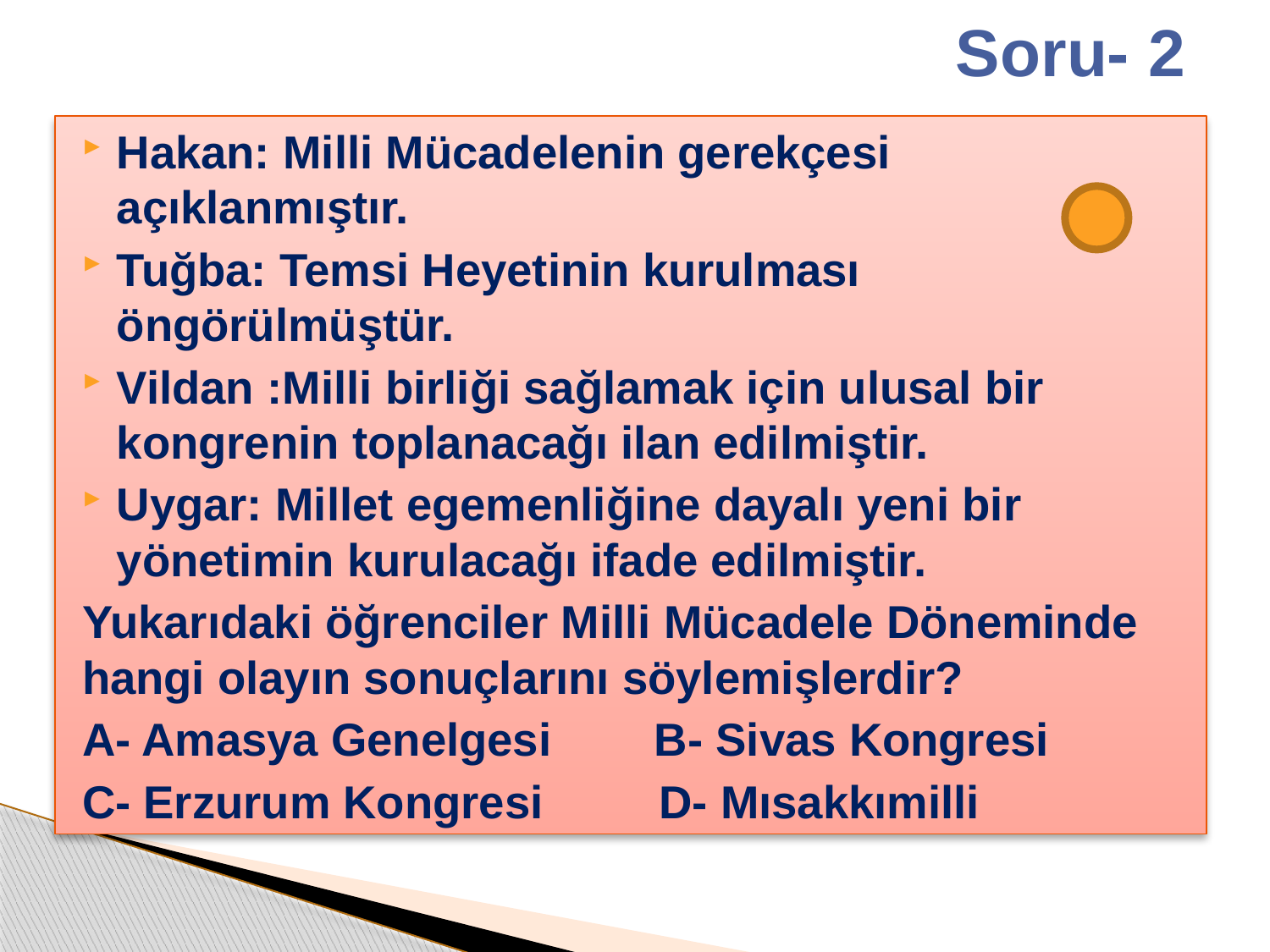

# Soru- 2
Hakan: Milli Mücadelenin gerekçesi açıklanmıştır.
Tuğba: Temsi Heyetinin kurulması öngörülmüştür.
Vildan :Milli birliği sağlamak için ulusal bir kongrenin toplanacağı ilan edilmiştir.
Uygar: Millet egemenliğine dayalı yeni bir yönetimin kurulacağı ifade edilmiştir.
Yukarıdaki öğrenciler Milli Mücadele Döneminde hangi olayın sonuçlarını söylemişlerdir?
A- Amasya Genelgesi        B- Sivas Kongresi
C- Erzurum Kongresi         D- Mısakkımilli